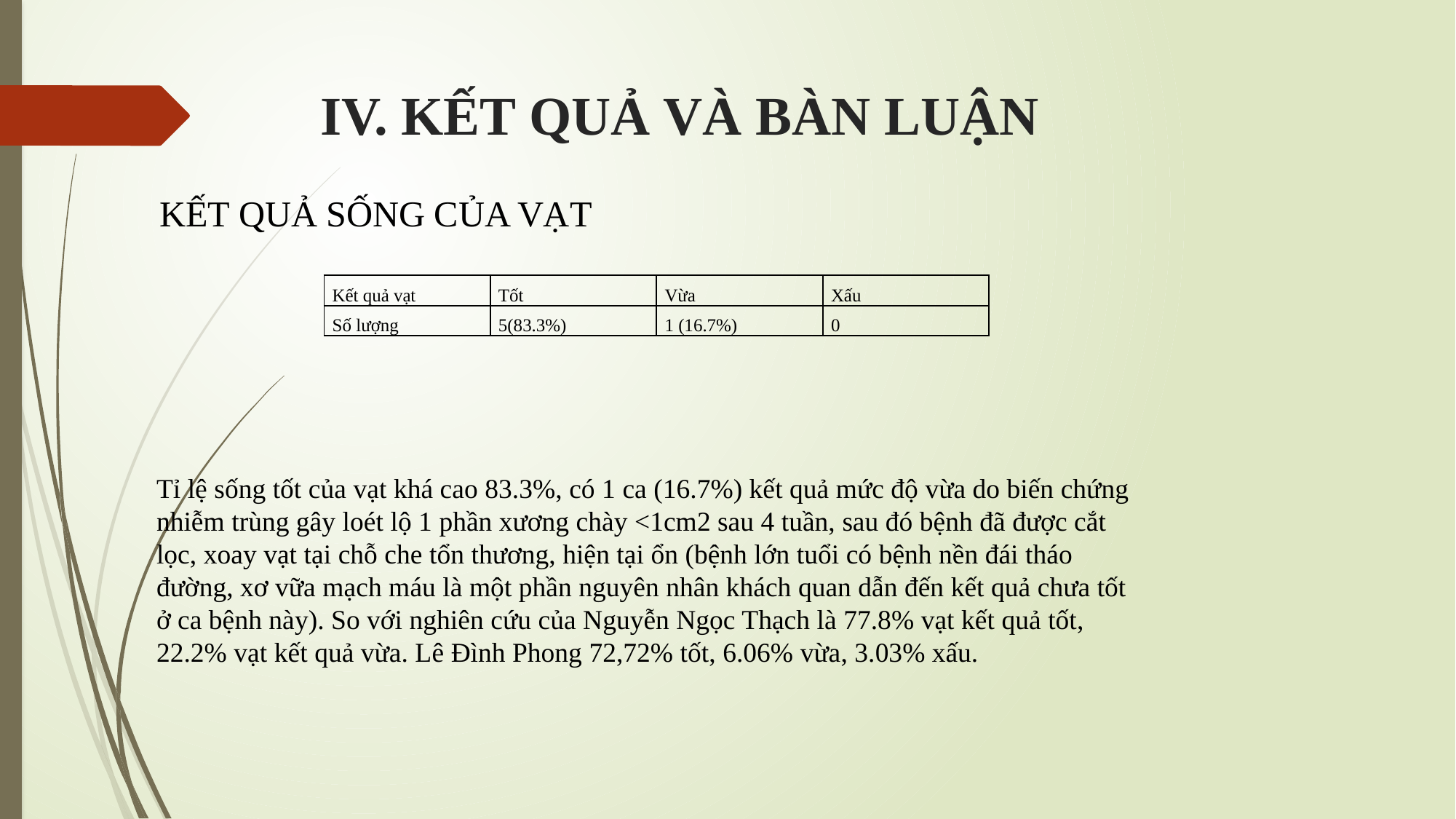

# IV. KẾT QUẢ VÀ BÀN LUẬN
KẾT QUẢ SỐNG CỦA VẠT
| Kết quả vạt | Tốt | Vừa | Xấu |
| --- | --- | --- | --- |
| Số lượng | 5(83.3%) | 1 (16.7%) | 0 |
Tỉ lệ sống tốt của vạt khá cao 83.3%, có 1 ca (16.7%) kết quả mức độ vừa do biến chứng nhiễm trùng gây loét lộ 1 phần xương chày <1cm2 sau 4 tuần, sau đó bệnh đã được cắt lọc, xoay vạt tại chỗ che tổn thương, hiện tại ổn (bệnh lớn tuổi có bệnh nền đái tháo đường, xơ vữa mạch máu là một phần nguyên nhân khách quan dẫn đến kết quả chưa tốt ở ca bệnh này). So với nghiên cứu của Nguyễn Ngọc Thạch là 77.8% vạt kết quả tốt, 22.2% vạt kết quả vừa. Lê Đình Phong 72,72% tốt, 6.06% vừa, 3.03% xấu.